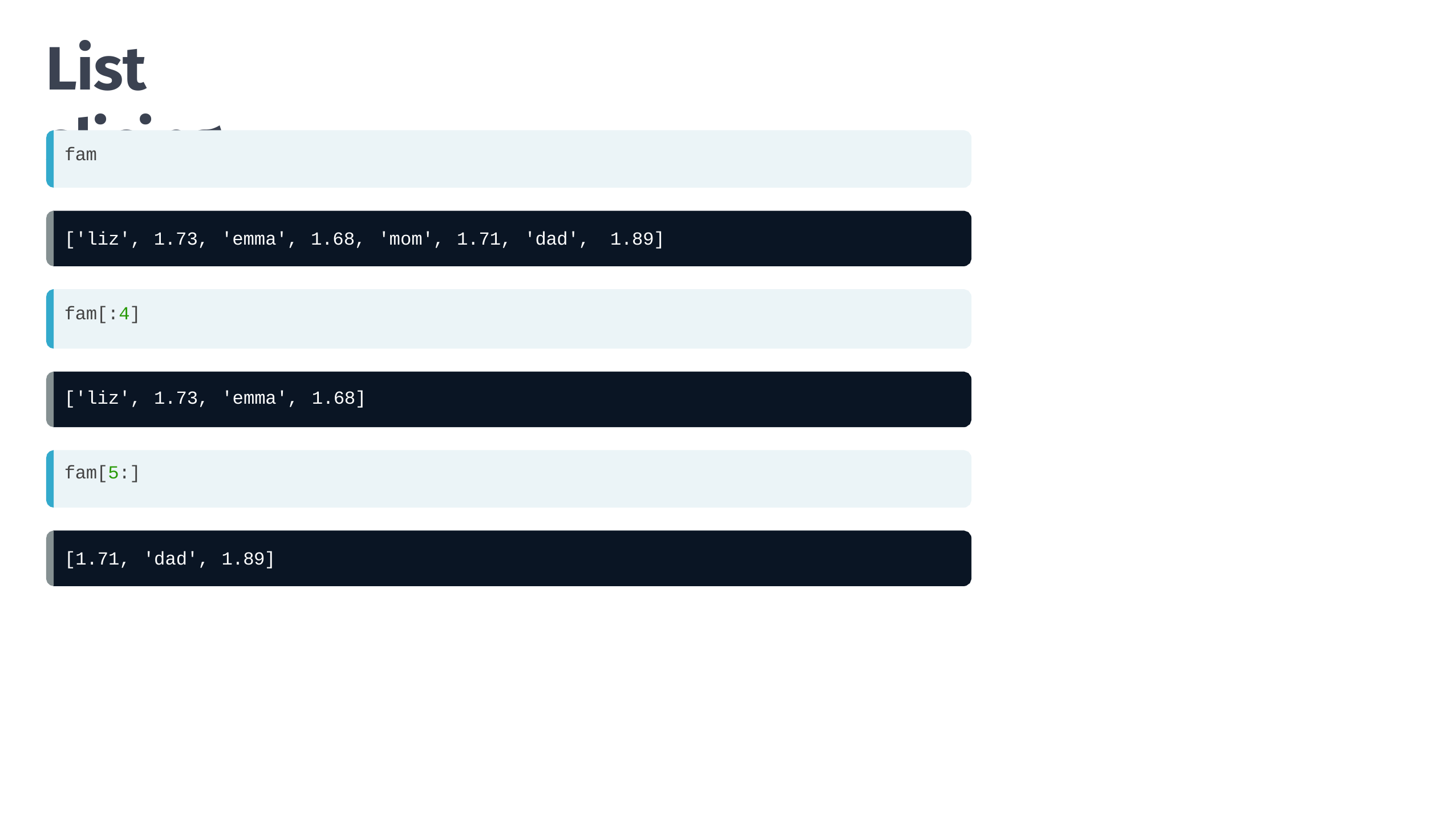

# List slicing

fam

['liz', 1.73, 'emma', 1.68, 'mom', 1.71, 'dad',
1.89]

fam[:4]

['liz', 1.73, 'emma', 1.68]

fam[5:]

[1.71, 'dad', 1.89]